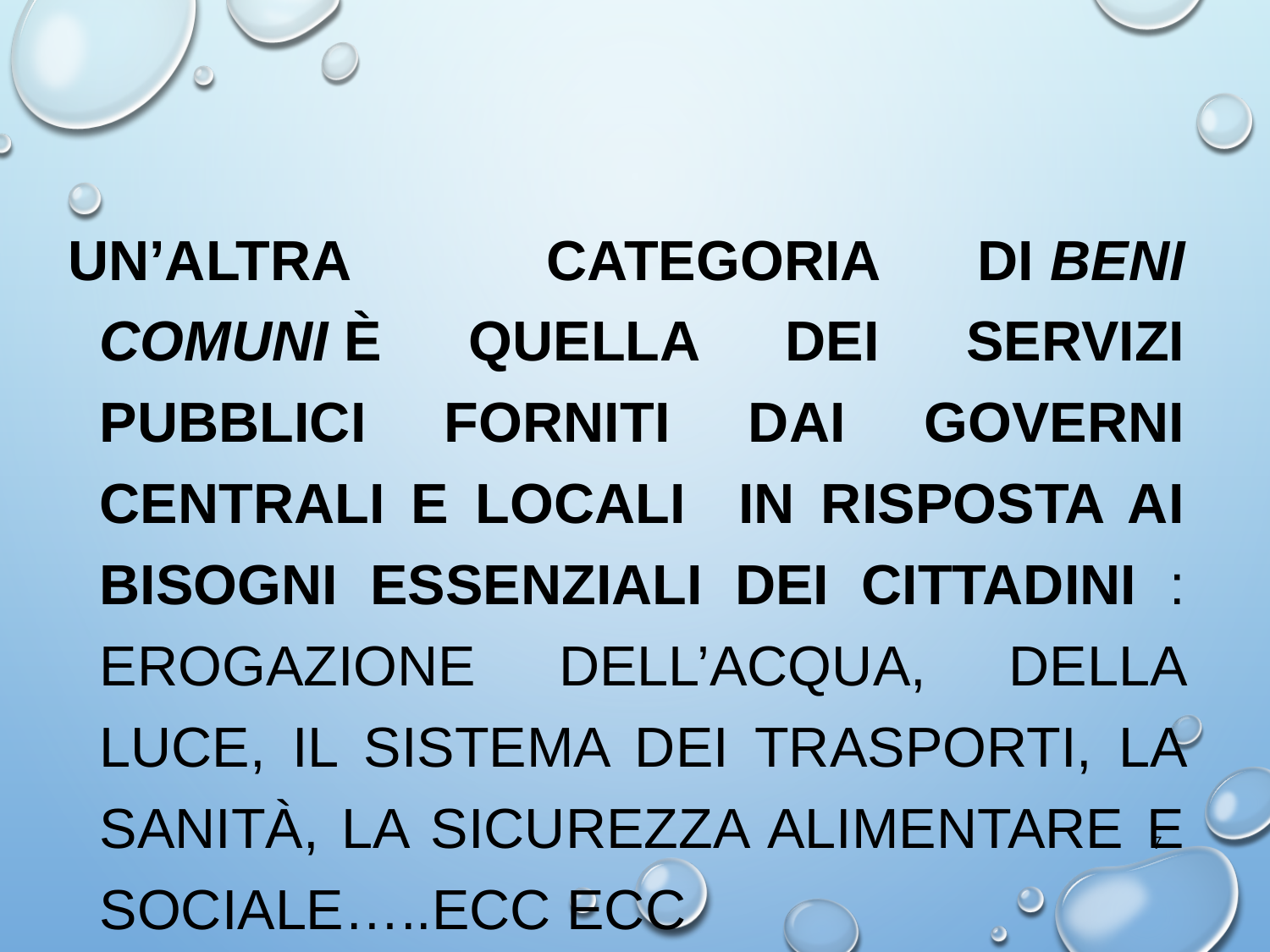

UN’ALTRA  CATEGORIA DI BENI COMUNI È QUELLA DEI SERVIZI PUBBLICI FORNITI DAI GOVERNI CENTRALI E LOCALI  IN RISPOSTA AI BISOGNI ESSENZIALI DEI CITTADINI : EROGAZIONE DELL’ACQUA, DELLA LUCE, IL SISTEMA DEI TRASPORTI, LA SANITÀ, LA SICUREZZA ALIMENTARE E SOCIALE…..ECC ECC
7